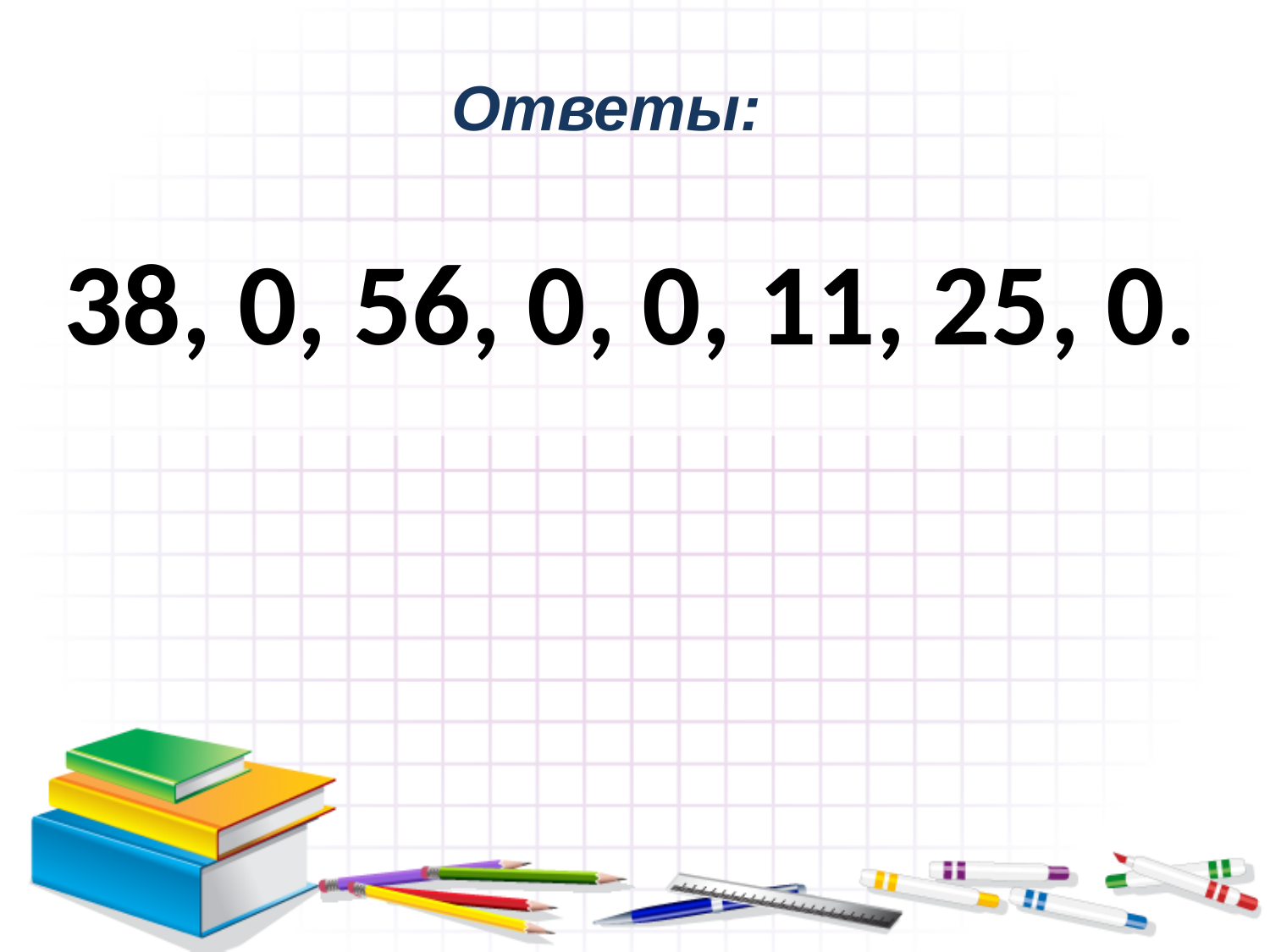

# Ответы:
 38, 0, 56, 0, 0, 11, 25, 0.